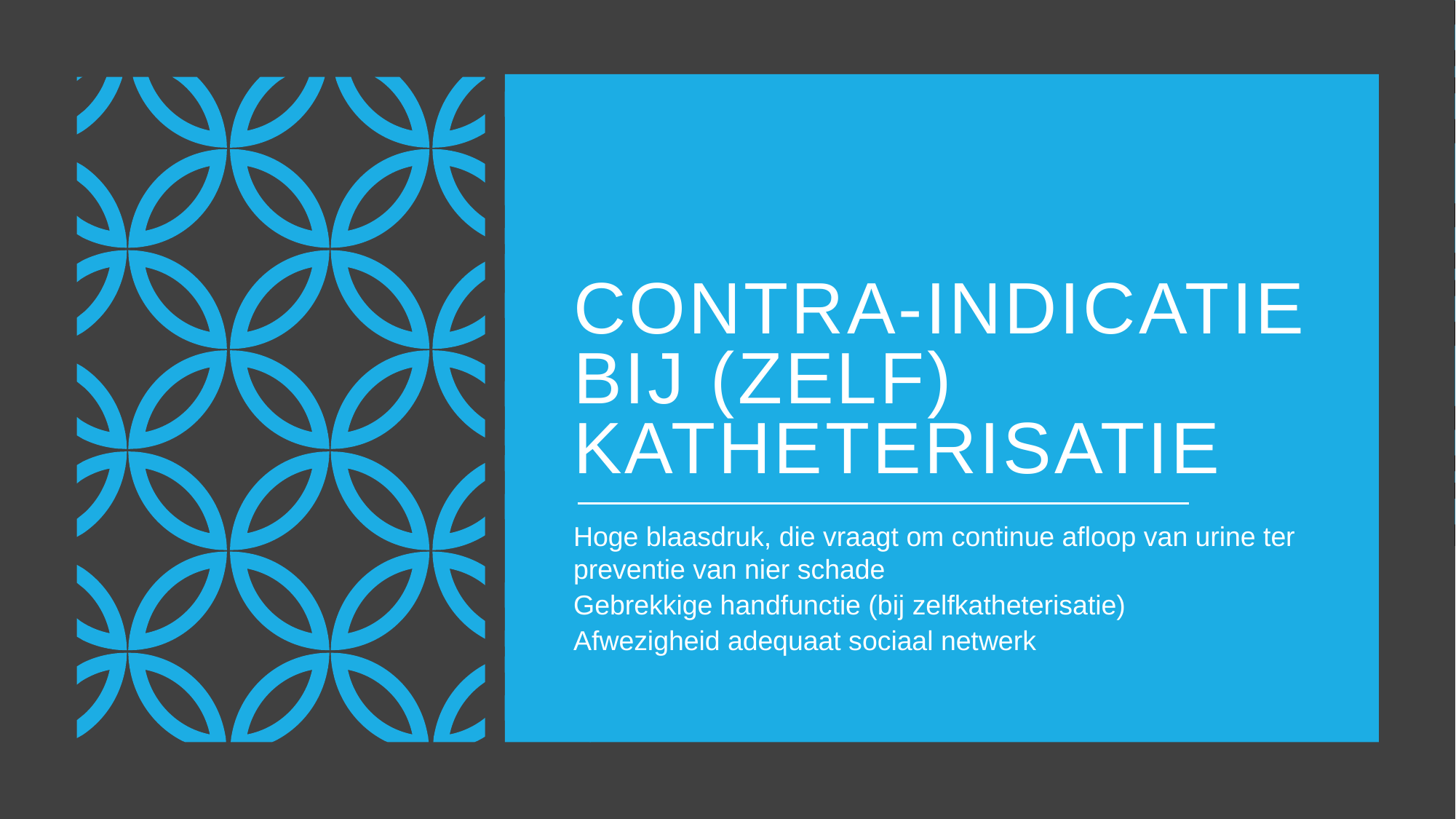

# contra-indicatie bij (zelf) katheterisatie

Hoge blaasdruk, die vraagt om continue afloop van urine ter preventie van nier schade
Gebrekkige handfunctie (bij zelfkatheterisatie)
Afwezigheid adequaat sociaal netwerk